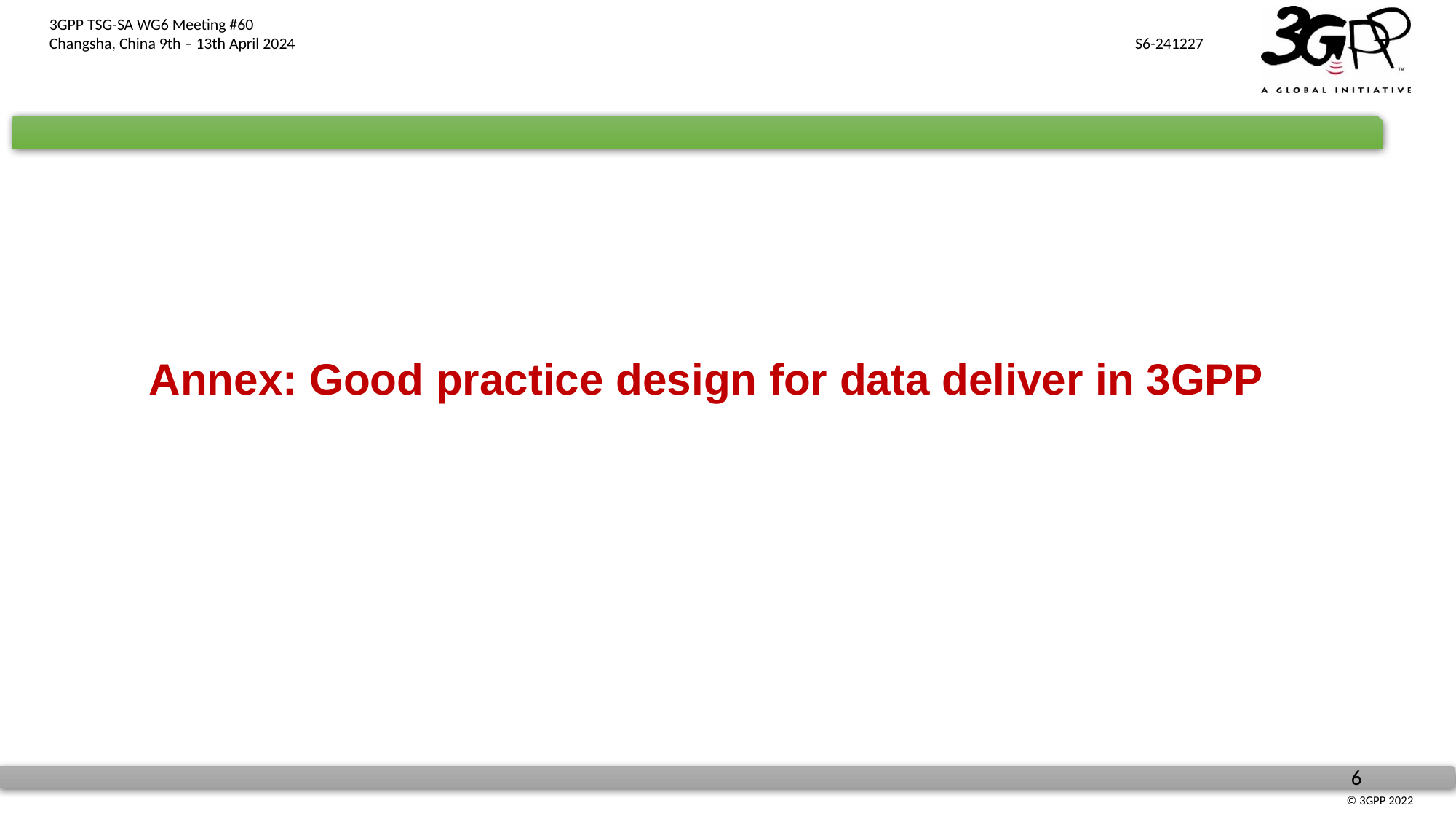

# Annex: Good practice design for data deliver in 3GPP